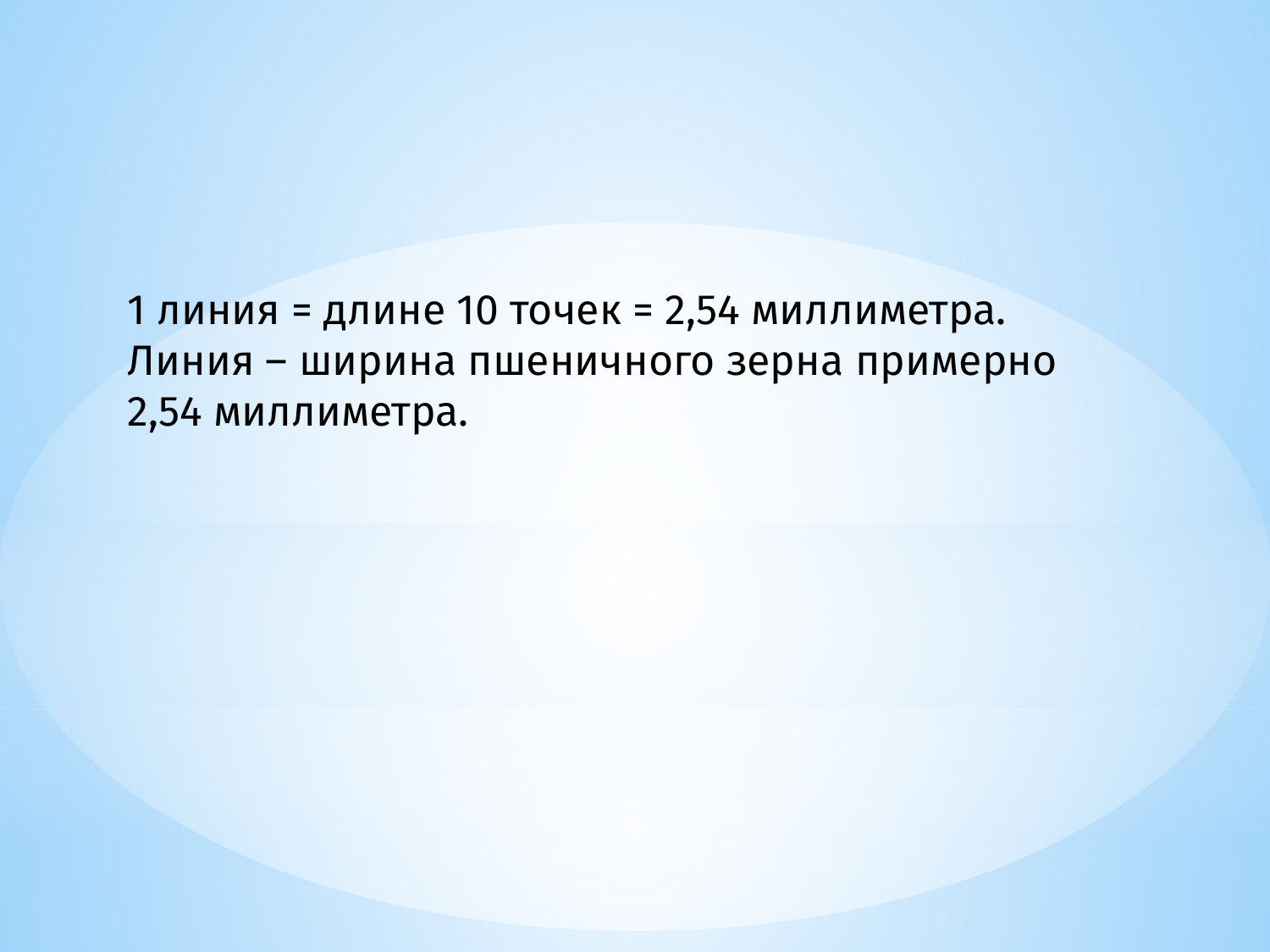

1 линия = длине 10 точек = 2,54 миллиметра.
Линия – ширина пшеничного зерна примерно 2,54 миллиметра.